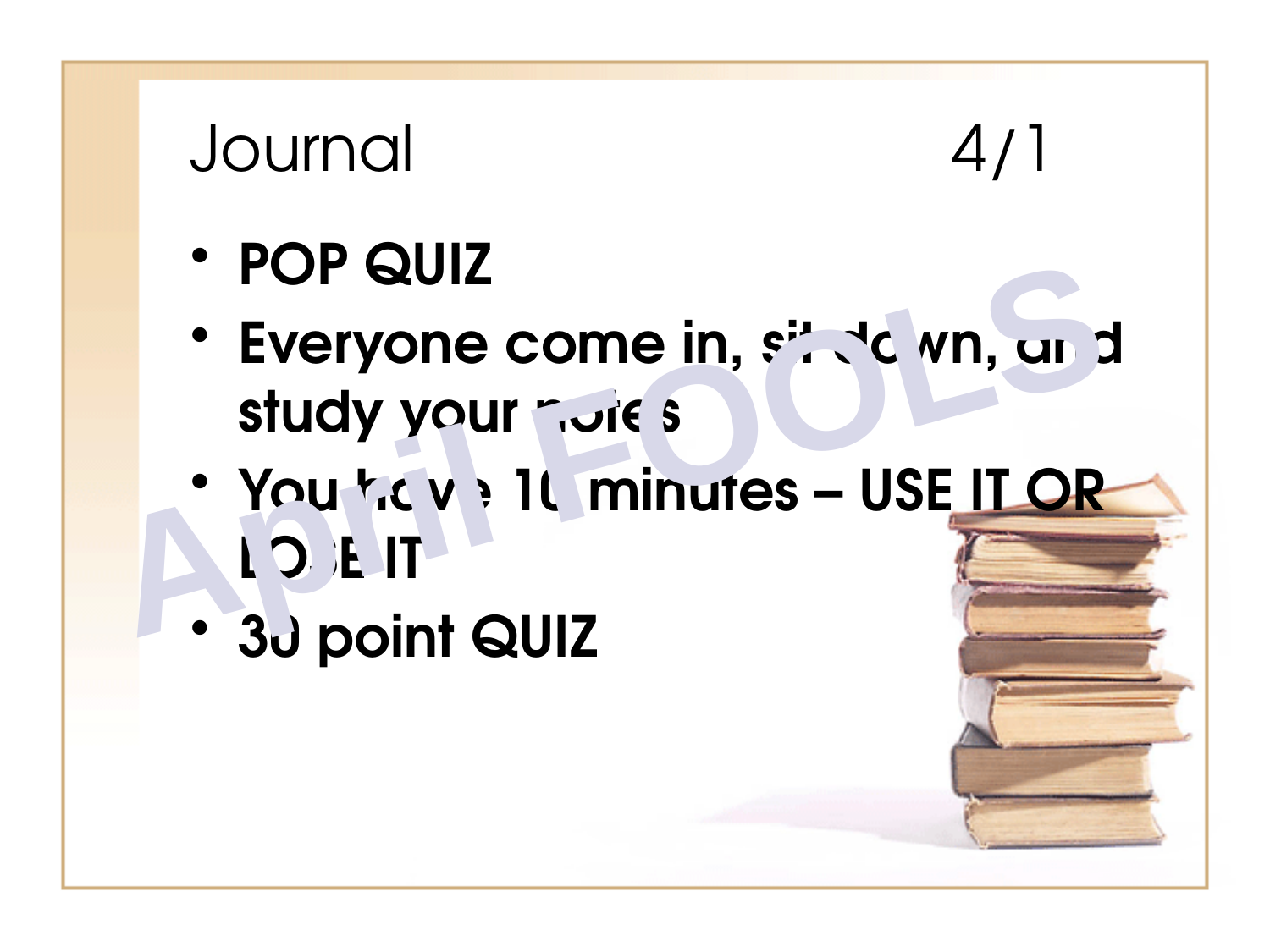

# Journal					4/1
POP QUIZ
Everyone come in, sit down, and study your notes
You have 10 minutes – USE IT OR LOSE IT
30 point QUIZ
April FOOLS